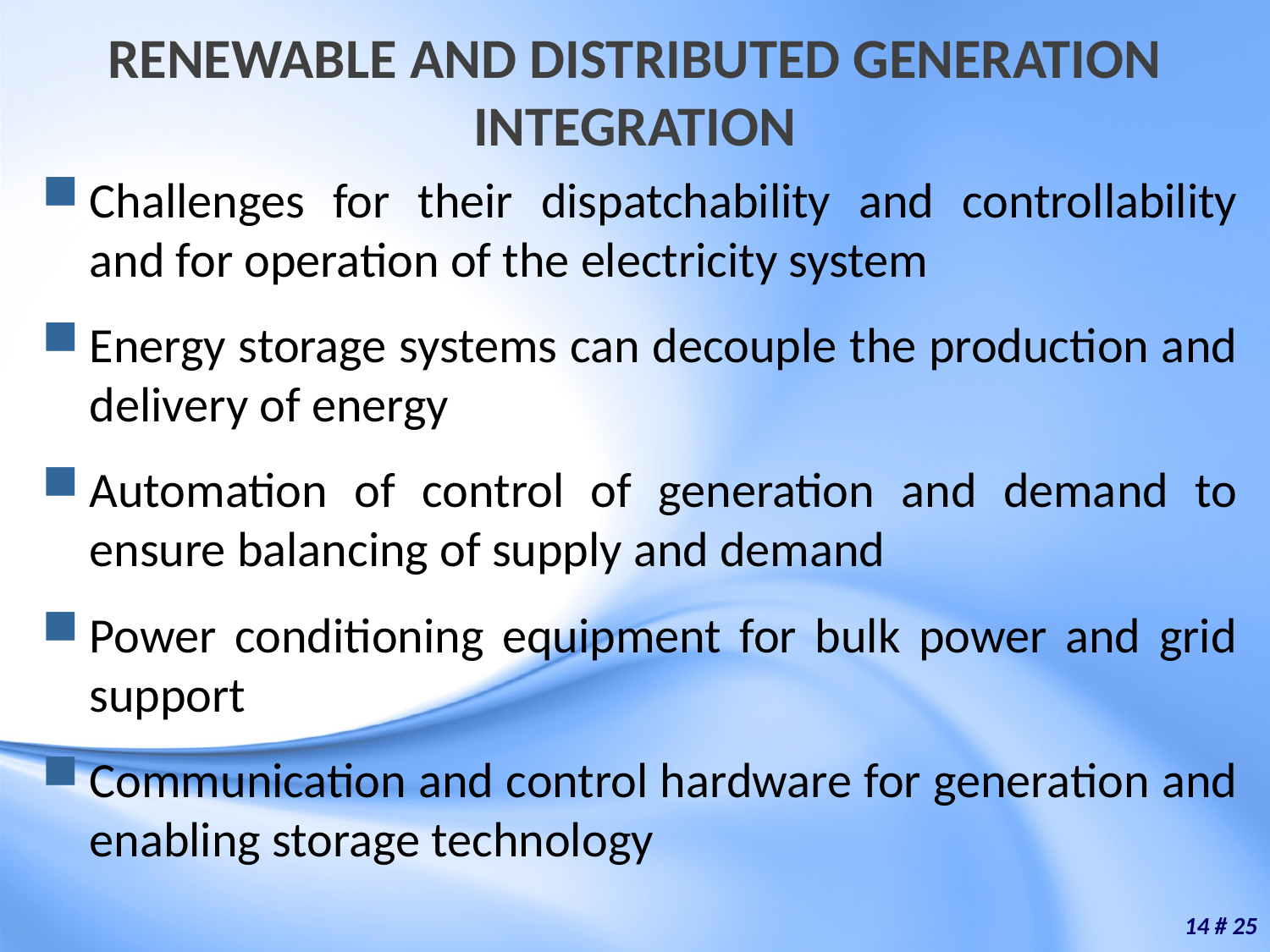

# RENEWABLE AND DISTRIBUTED GENERATION INTEGRATION
Challenges for their dispatchability and controllability and for operation of the electricity system
Energy storage systems can decouple the production and delivery of energy
Automation of control of generation and demand to ensure balancing of supply and demand
Power conditioning equipment for bulk power and grid support
Communication and control hardware for generation and enabling storage technology
14 # 25